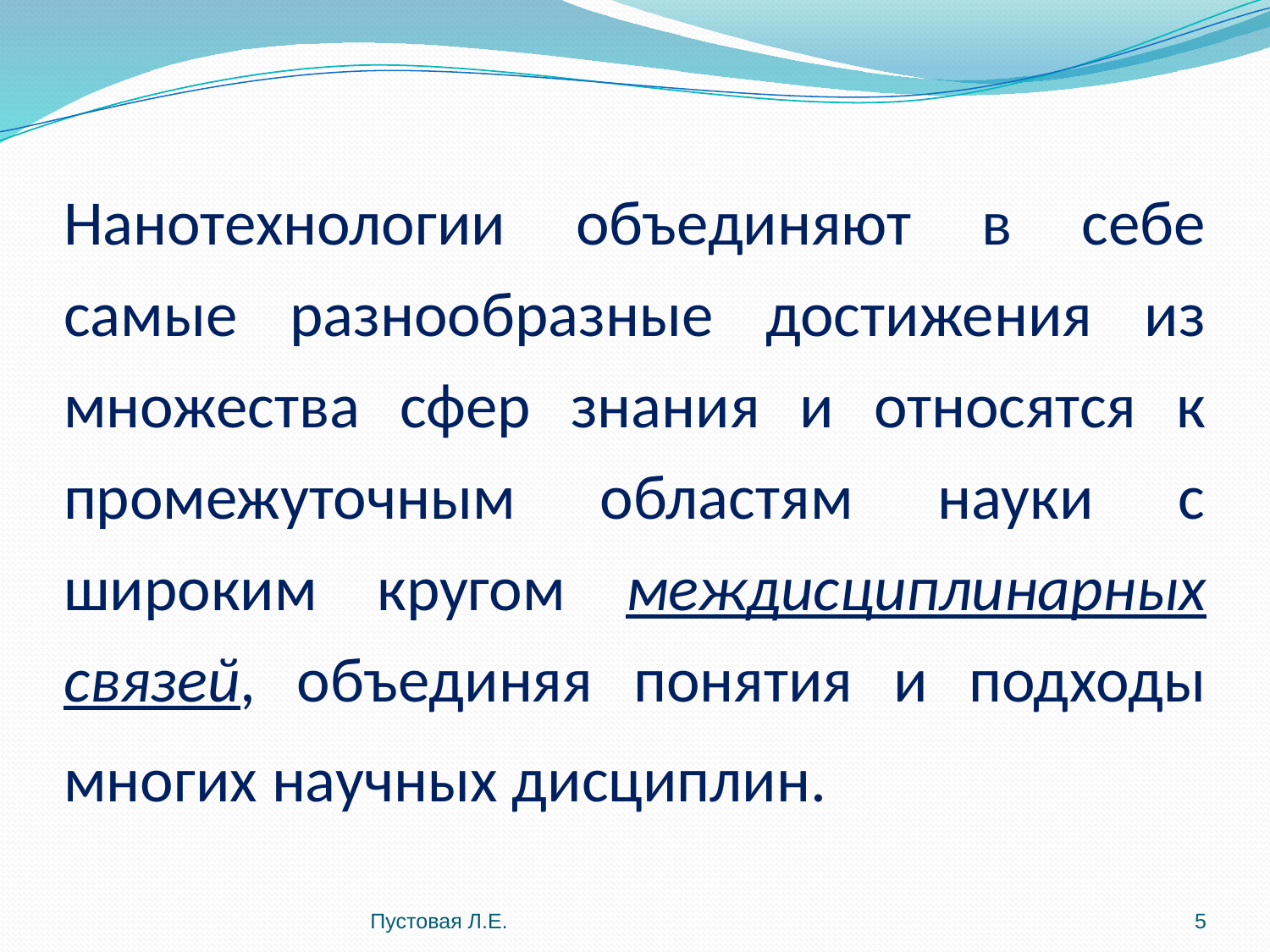

# Нанотехнологии объединяют в себе самые разнообразные достижения из множества сфер знания и относятся к промежуточным областям науки с широким кругом междисциплинарных связей, объединяя понятия и подходы многих научных дисциплин.
Пустовая Л.Е.
5